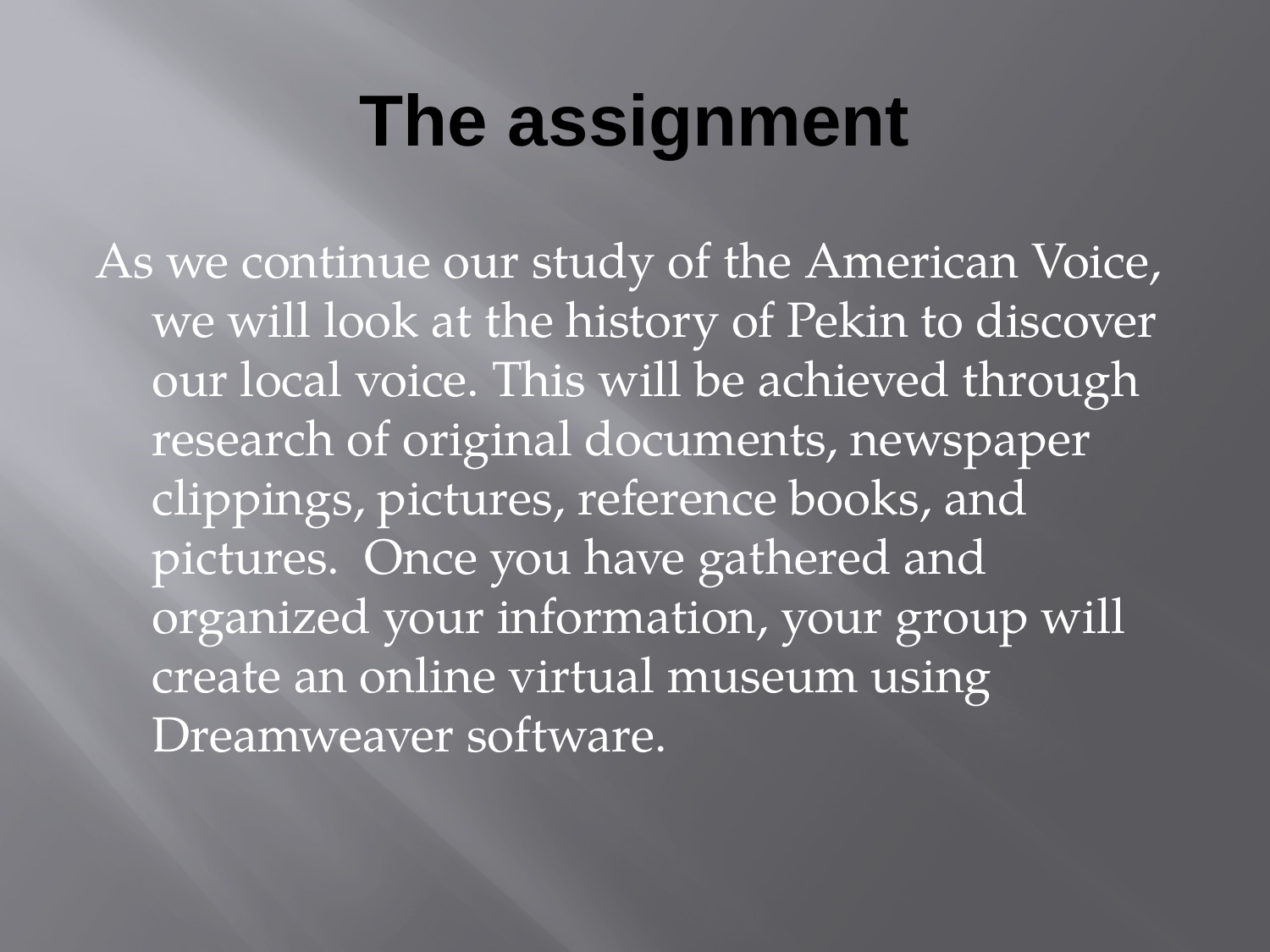

# The assignment
As we continue our study of the American Voice, we will look at the history of Pekin to discover our local voice. This will be achieved through research of original documents, newspaper clippings, pictures, reference books, and pictures.  Once you have gathered and organized your information, your group will create an online virtual museum using Dreamweaver software.